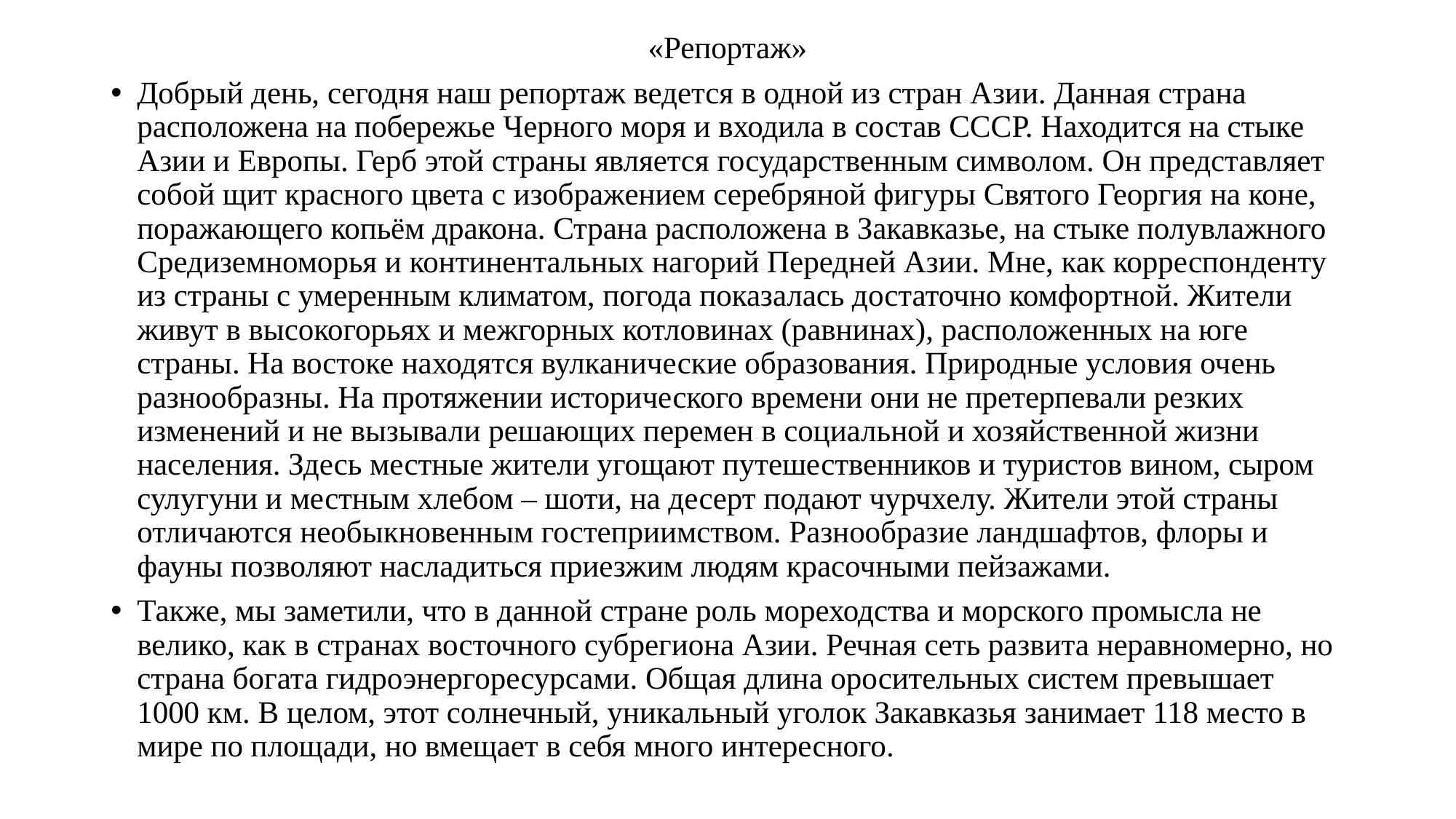

«Репортаж»
Добрый день, сегодня наш репортаж ведется в одной из стран Азии. Данная страна расположена на побережье Черного моря и входила в состав СССР. Находится на стыке Азии и Европы. Герб этой страны является государственным символом. Он представляет собой щит красного цвета с изображением серебряной фигуры Святого Георгия на коне, поражающего копьём дракона. Страна расположена в Закавказье, на стыке полувлажного Средиземноморья и континентальных нагорий Передней Азии. Мне, как корреспонденту из страны с умеренным климатом, погода показалась достаточно комфортной. Жители живут в высокогорьях и межгорных котловинах (равнинах), расположенных на юге страны. На востоке находятся вулканические образования. Природные условия очень разнообразны. На протяжении исторического времени они не претерпевали резких изменений и не вызывали решающих перемен в социальной и хозяйственной жизни населения. Здесь местные жители угощают путешественников и туристов вином, сыром сулугуни и местным хлебом – шоти, на десерт подают чурчхелу. Жители этой страны отличаются необыкновенным гостеприимством. Разнообразие ландшафтов, флоры и фауны позволяют насладиться приезжим людям красочными пейзажами.
Также, мы заметили, что в данной стране роль мореходства и морского промысла не велико, как в странах восточного субрегиона Азии. Речная сеть развита неравномерно, но страна богата гидроэнергоресурсами. Общая длина оросительных систем превышает 1000 км. В целом, этот солнечный, уникальный уголок Закавказья занимает 118 место в мире по площади, но вмещает в себя много интересного.